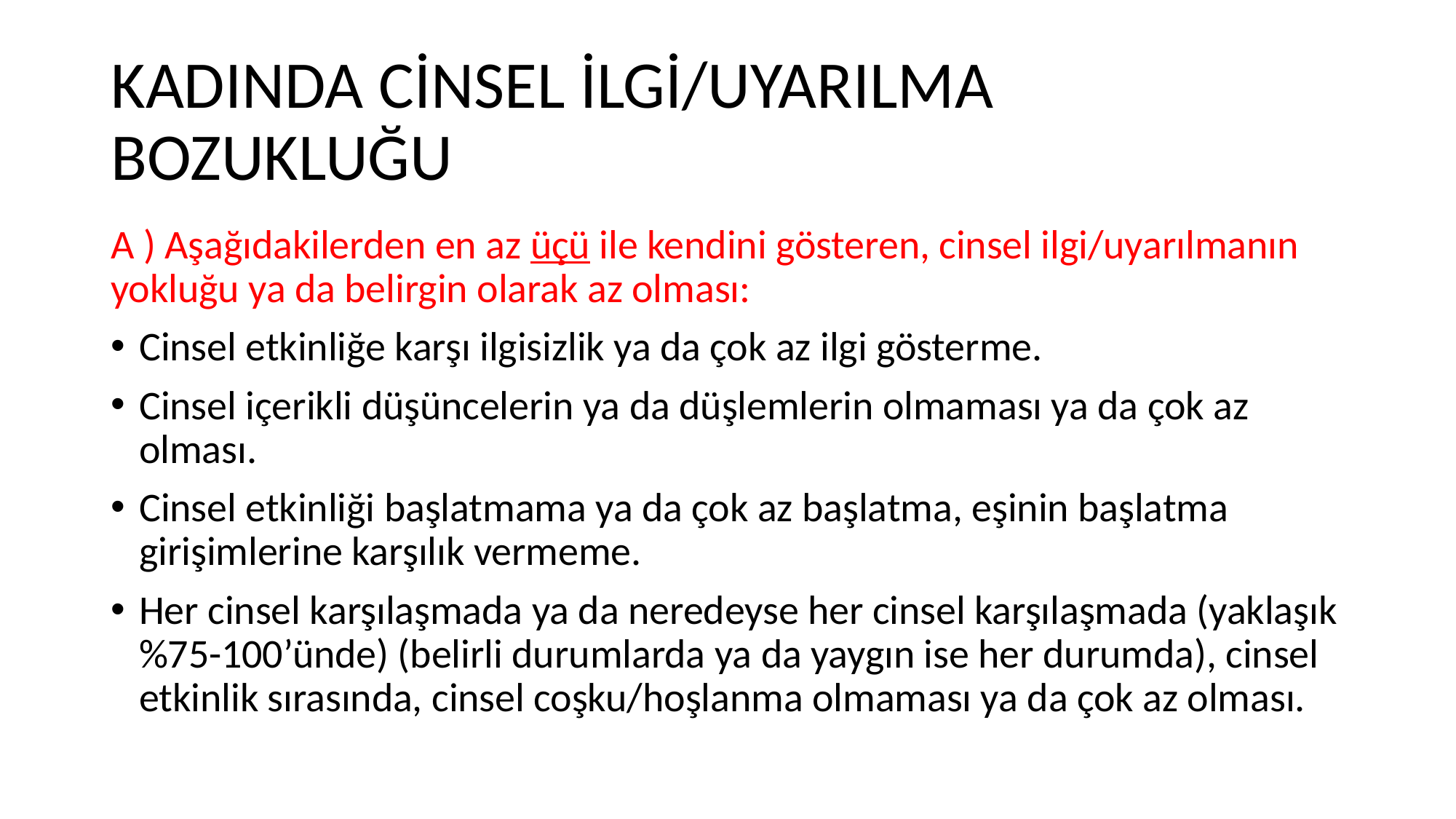

# KADINDA CİNSEL İLGİ/UYARILMA BOZUKLUĞU
A ) Aşağıdakilerden en az üçü ile kendini gösteren, cinsel ilgi/uyarılmanın yokluğu ya da belirgin olarak az olması:
Cinsel etkinliğe karşı ilgisizlik ya da çok az ilgi gösterme.
Cinsel içerikli düşüncelerin ya da düşlemlerin olmaması ya da çok az olması.
Cinsel etkinliği başlatmama ya da çok az başlatma, eşinin başlatma girişimlerine karşılık vermeme.
Her cinsel karşılaşmada ya da neredeyse her cinsel karşılaşmada (yaklaşık %75-100’ünde) (belirli durumlarda ya da yaygın ise her durumda), cinsel etkinlik sırasında, cinsel coşku/hoşlanma olmaması ya da çok az olması.